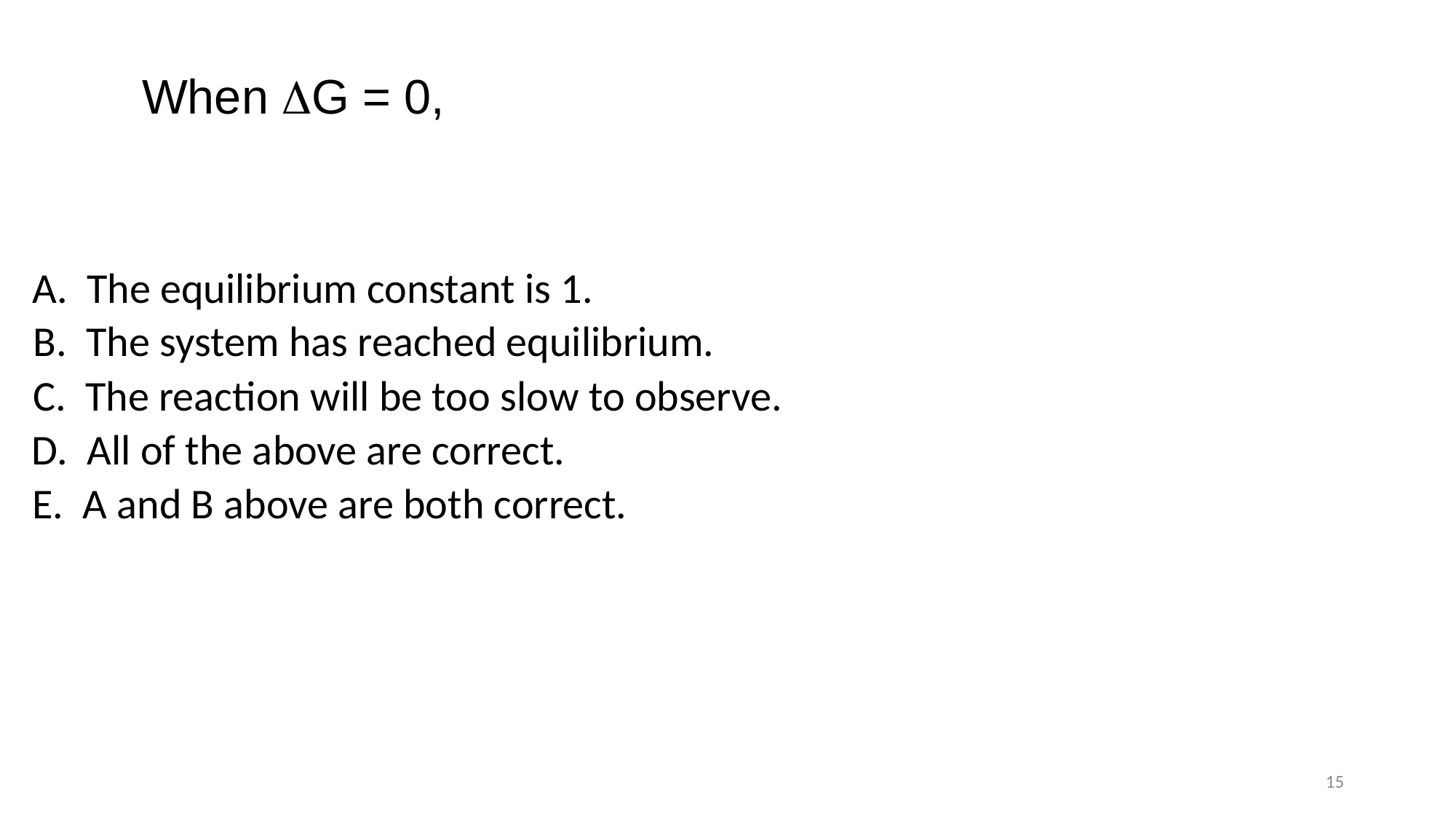

When ΔG = 0,
A.  The equilibrium constant is 1.
B.  The system has reached equilibrium.
C.  The reaction will be too slow to observe.
D.  All of the above are correct.
E.  A and B above are both correct.
15